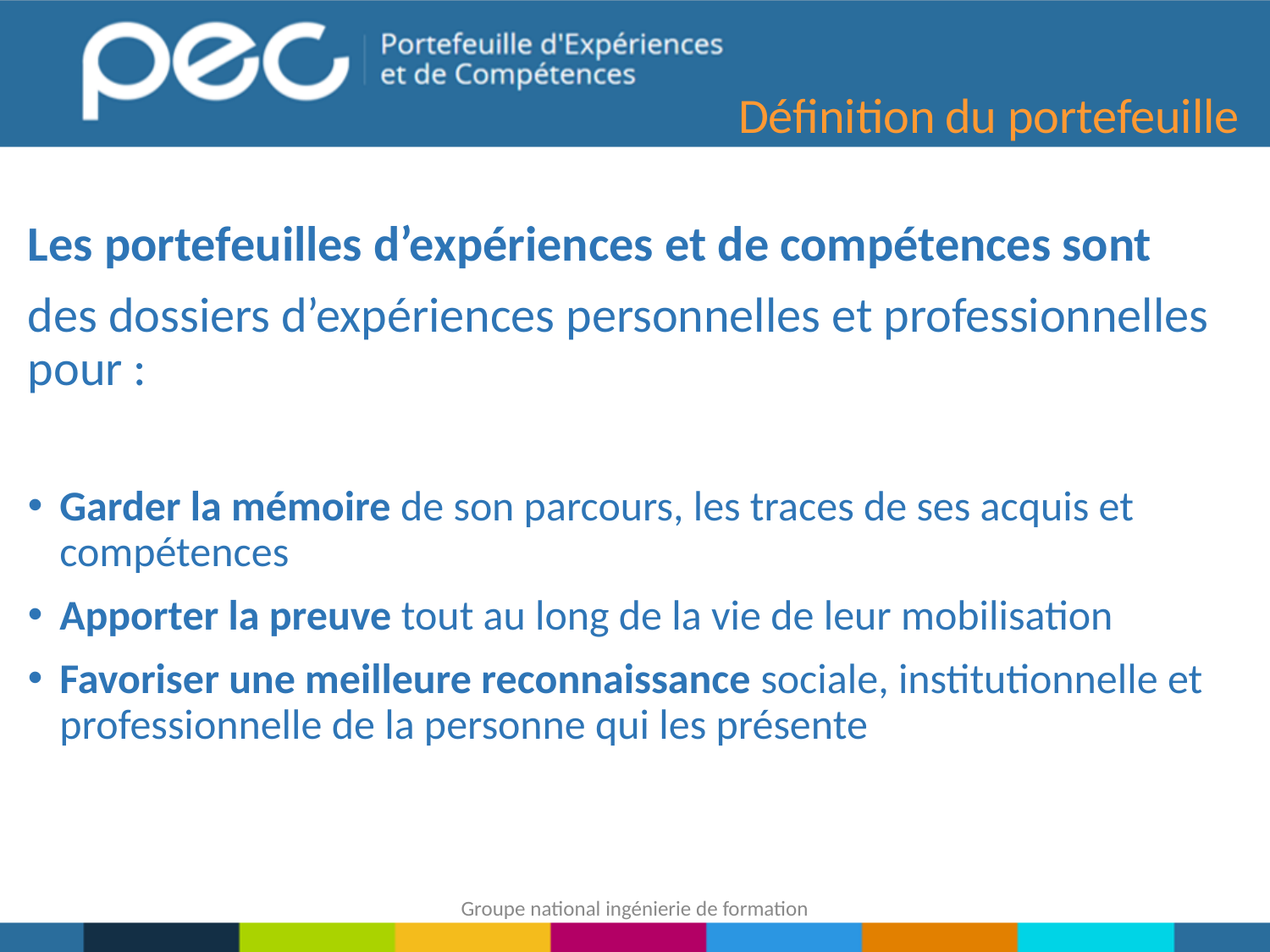

Définition du portefeuille
Les portefeuilles d’expériences et de compétences sont
des dossiers d’expériences personnelles et professionnelles pour :

Garder la mémoire de son parcours, les traces de ses acquis et compétences
Apporter la preuve tout au long de la vie de leur mobilisation
Favoriser une meilleure reconnaissance sociale, institutionnelle et professionnelle de la personne qui les présente

Groupe national ingénierie de formation